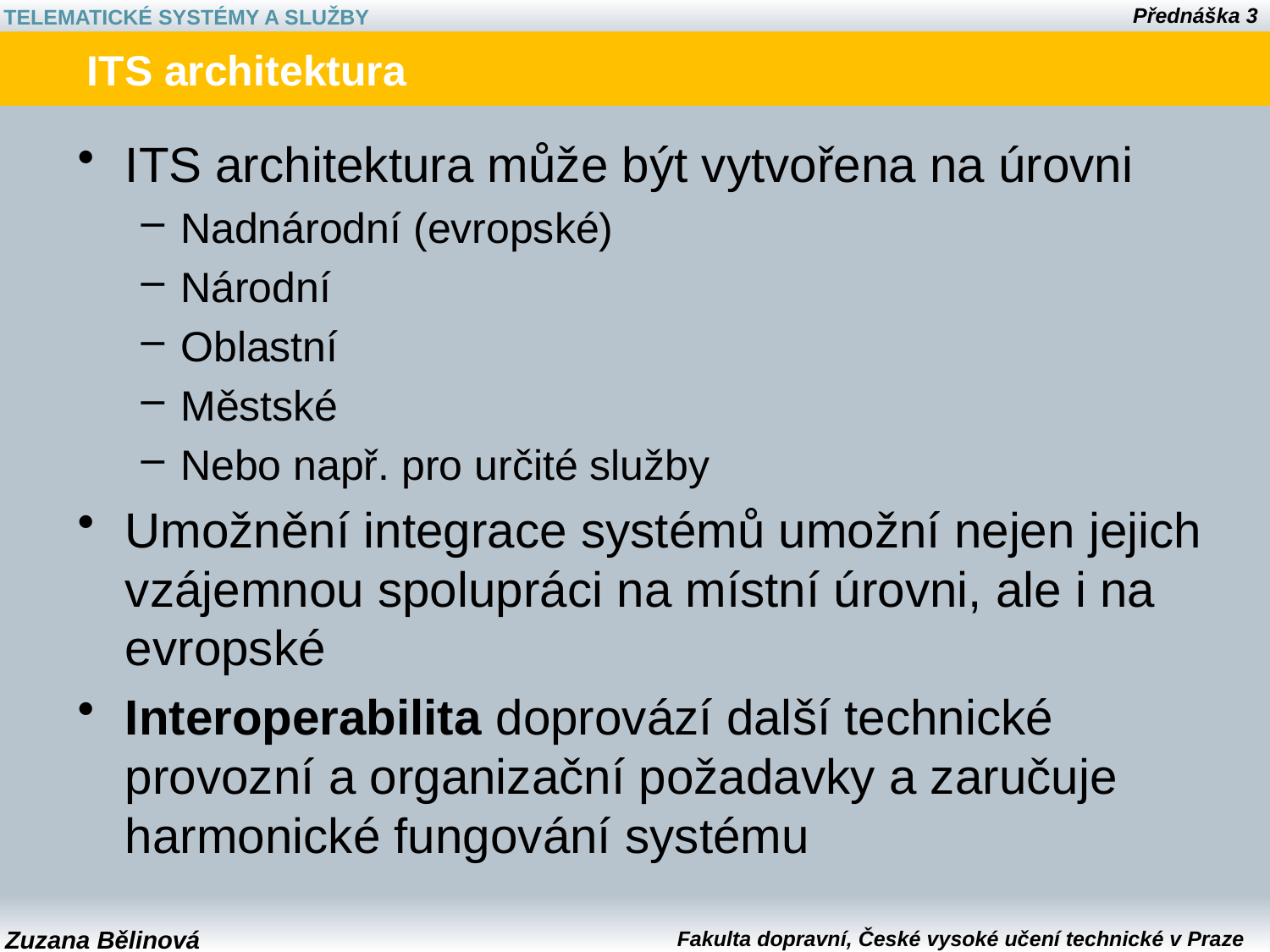

# ITS architektura
ITS architektura může být vytvořena na úrovni
Nadnárodní (evropské)
Národní
Oblastní
Městské
Nebo např. pro určité služby
Umožnění integrace systémů umožní nejen jejich vzájemnou spolupráci na místní úrovni, ale i na evropské
Interoperabilita doprovází další technické provozní a organizační požadavky a zaručuje harmonické fungování systému